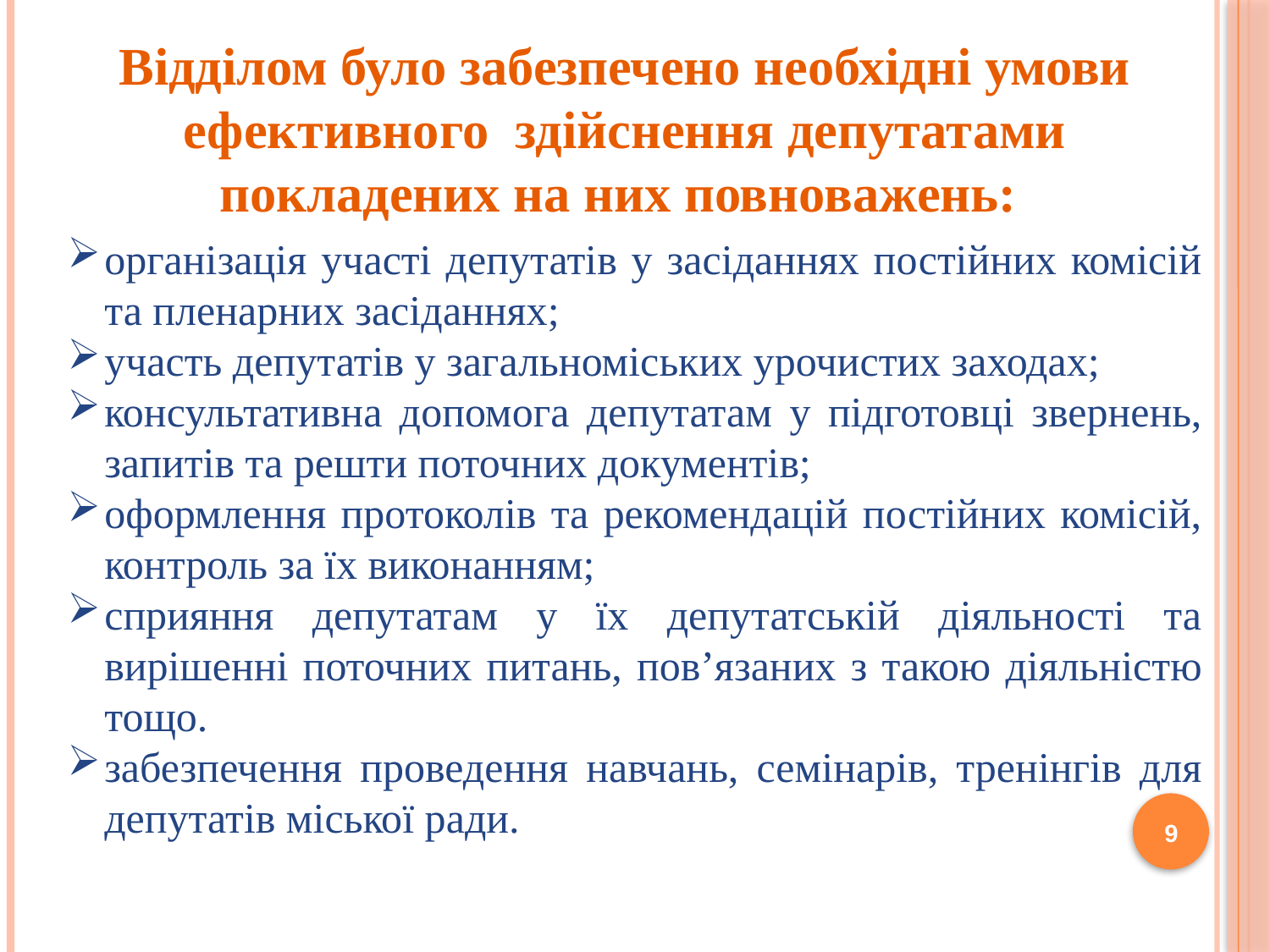

Відділом було забезпечено необхідні умови ефективного  здійснення депутатами покладених на них повноважень:
організація участі депутатів у засіданнях постійних комісій та пленарних засіданнях;
участь депутатів у загальноміських урочистих заходах;
консультативна допомога депутатам у підготовці звернень, запитів та решти поточних документів;
оформлення протоколів та рекомендацій постійних комісій, контроль за їх виконанням;
сприяння депутатам у їх депутатській діяльності та вирішенні поточних питань, пов’язаних з такою діяльністю тощо.
забезпечення проведення навчань, семінарів, тренінгів для депутатів міської ради.

#
9